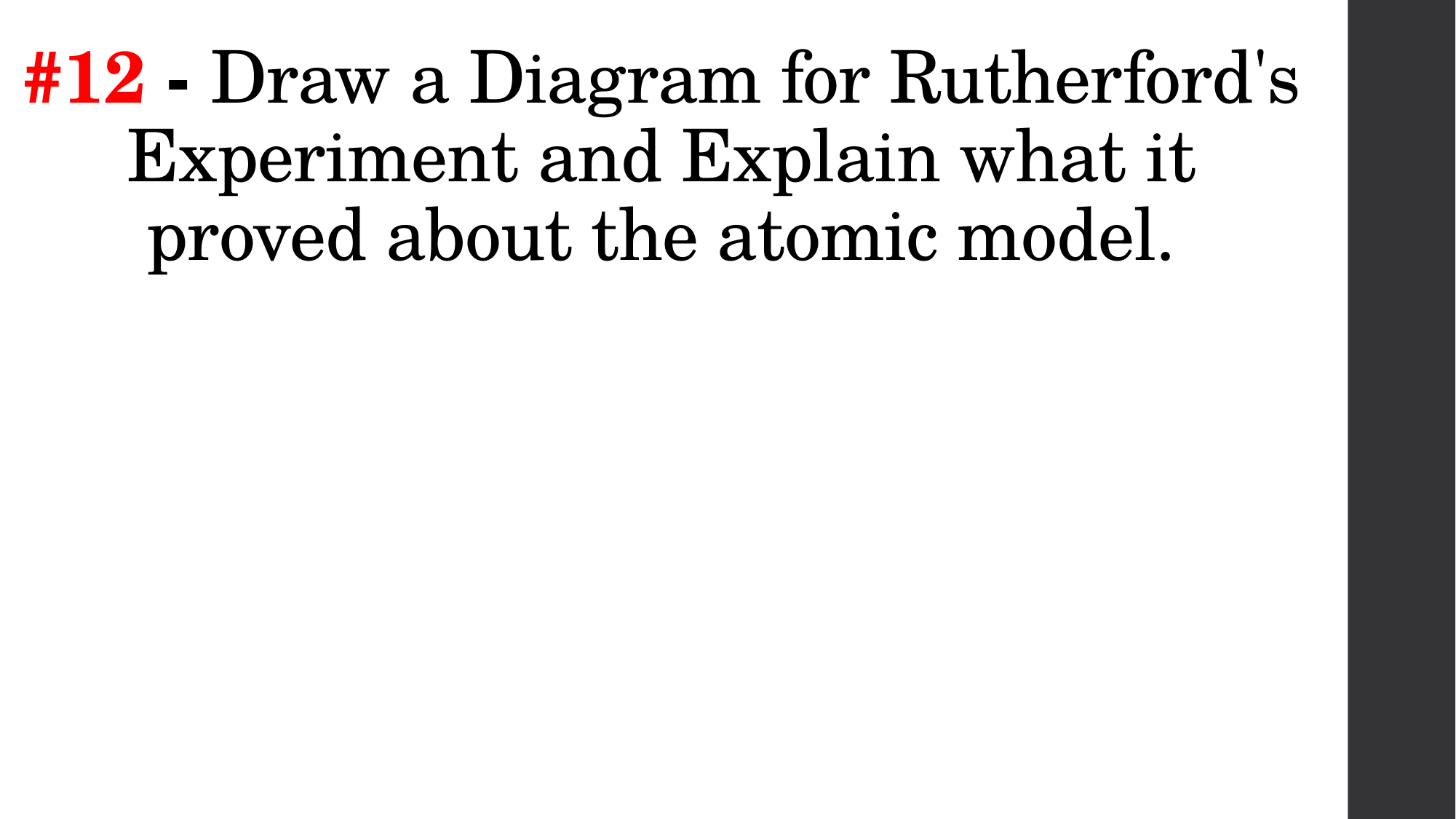

# #12 - Draw a Diagram for Rutherford's Experiment and Explain what it proved about the atomic model.